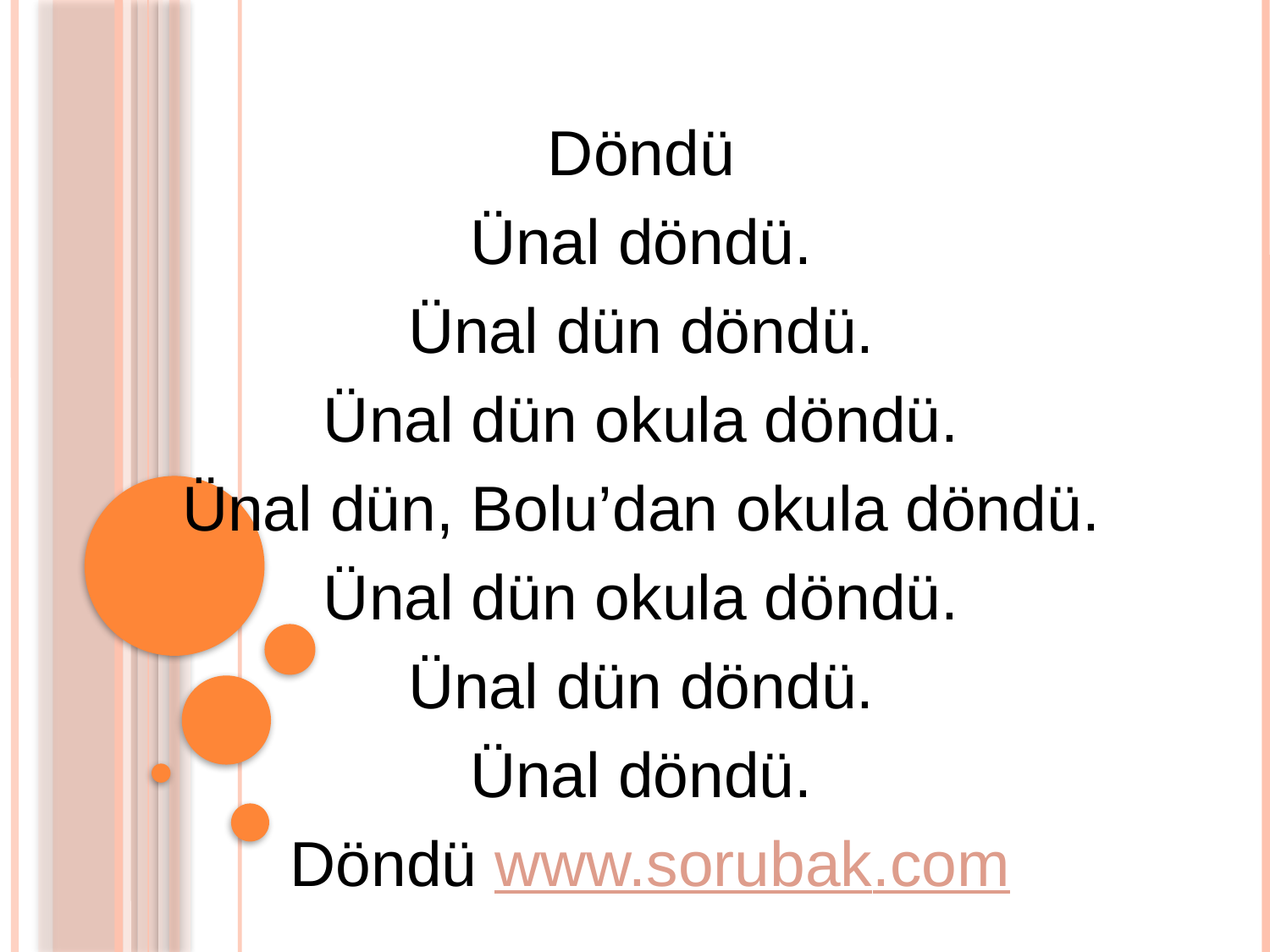

Döndü
Ünal döndü.
Ünal dün döndü.
Ünal dün okula döndü.
Ünal dün, Bolu’dan okula döndü.
Ünal dün okula döndü.
Ünal dün döndü.
Ünal döndü.
Döndü www.sorubak.com